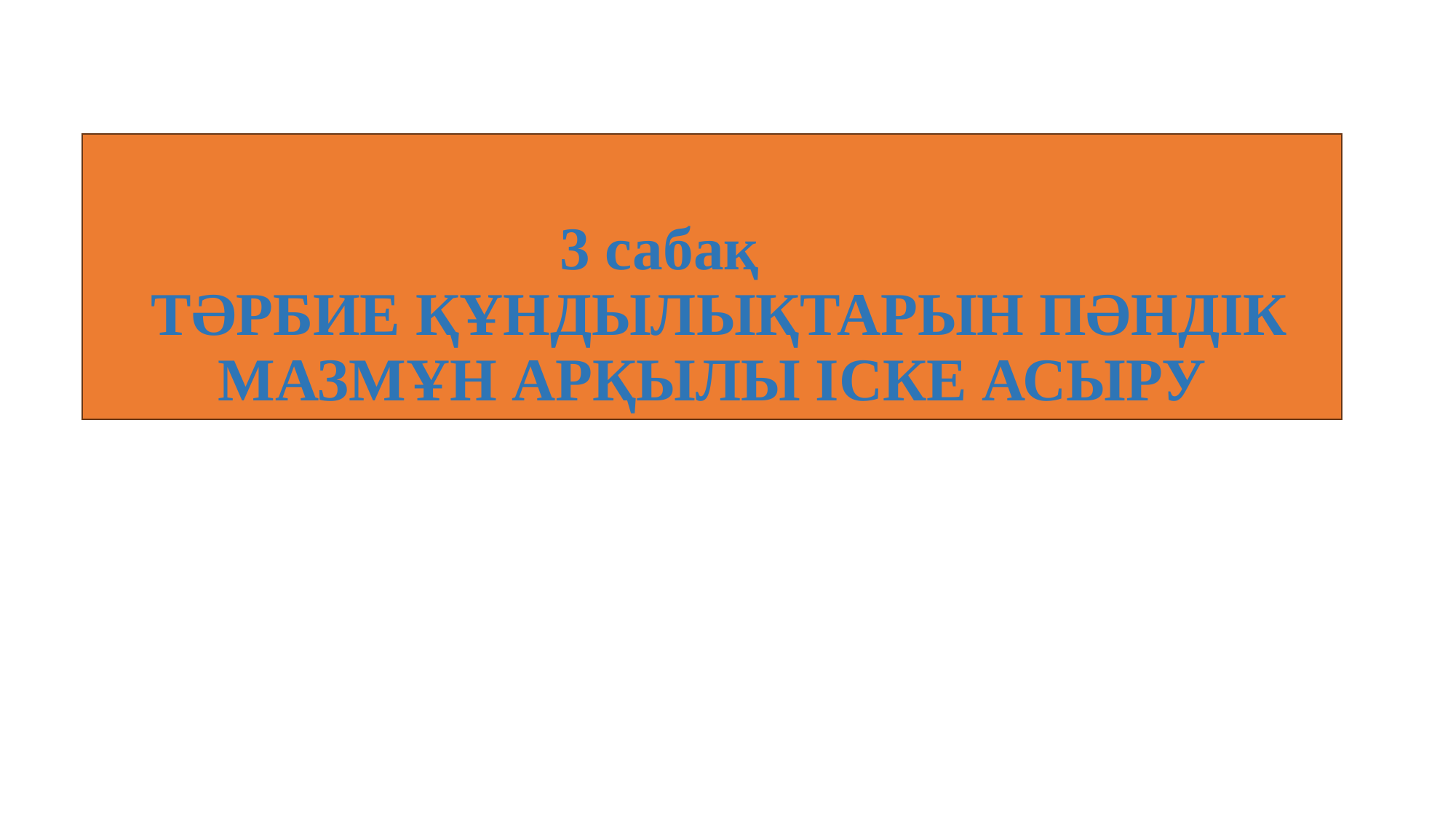

# 3 сабақ ТӘРБИЕ ҚҰНДЫЛЫҚТАРЫН ПӘНДІК МАЗМҰН АРҚЫЛЫ ІСКЕ АСЫРУ